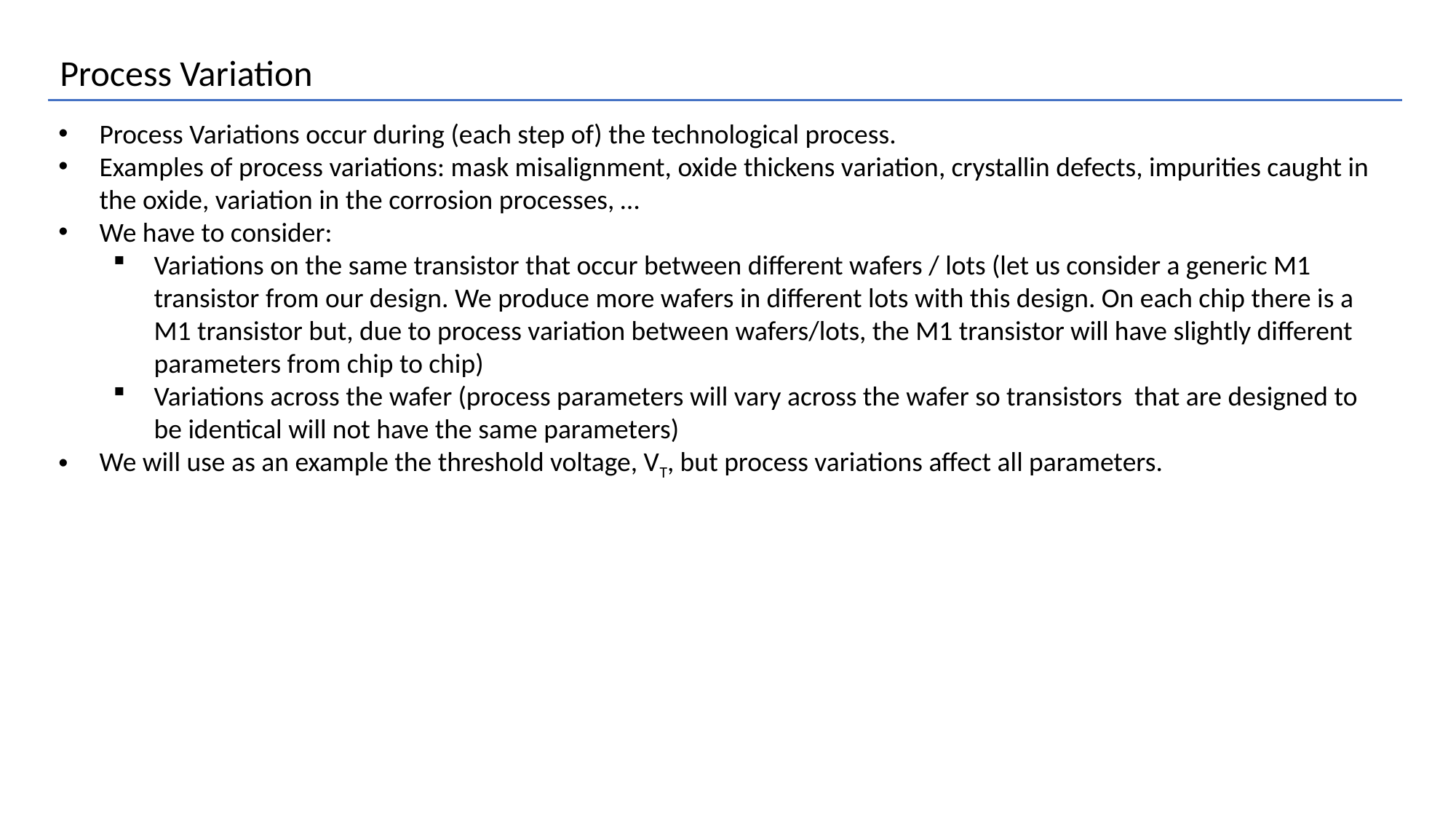

Process Variation
Process Variations occur during (each step of) the technological process.
Examples of process variations: mask misalignment, oxide thickens variation, crystallin defects, impurities caught in the oxide, variation in the corrosion processes, …
We have to consider:
Variations on the same transistor that occur between different wafers / lots (let us consider a generic M1 transistor from our design. We produce more wafers in different lots with this design. On each chip there is a M1 transistor but, due to process variation between wafers/lots, the M1 transistor will have slightly different parameters from chip to chip)
Variations across the wafer (process parameters will vary across the wafer so transistors  that are designed to be identical will not have the same parameters)
We will use as an example the threshold voltage, VT, but process variations affect all parameters.